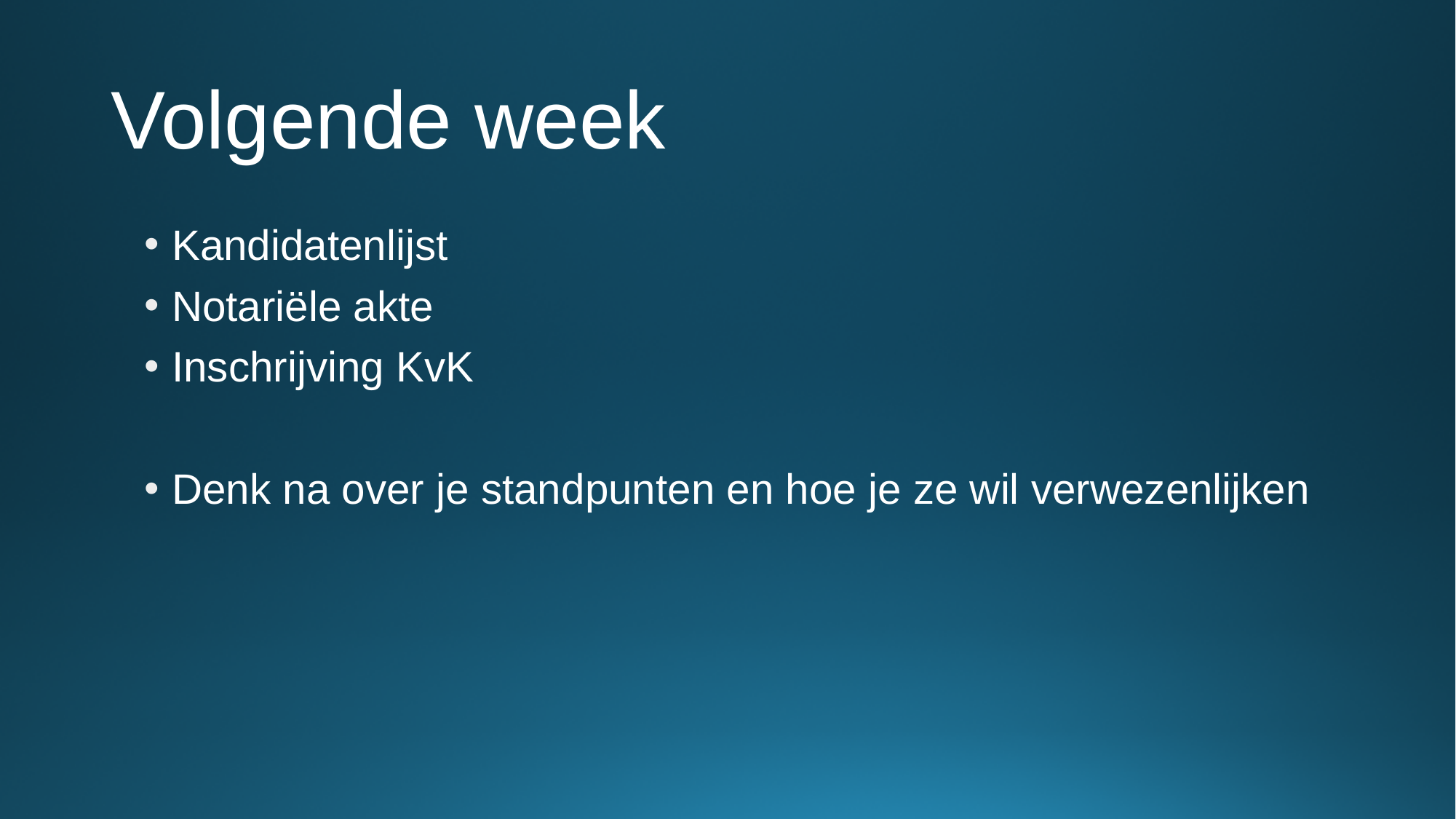

# Volgende week
Kandidatenlijst
Notariële akte
Inschrijving KvK

Denk na over je standpunten en hoe je ze wil verwezenlijken